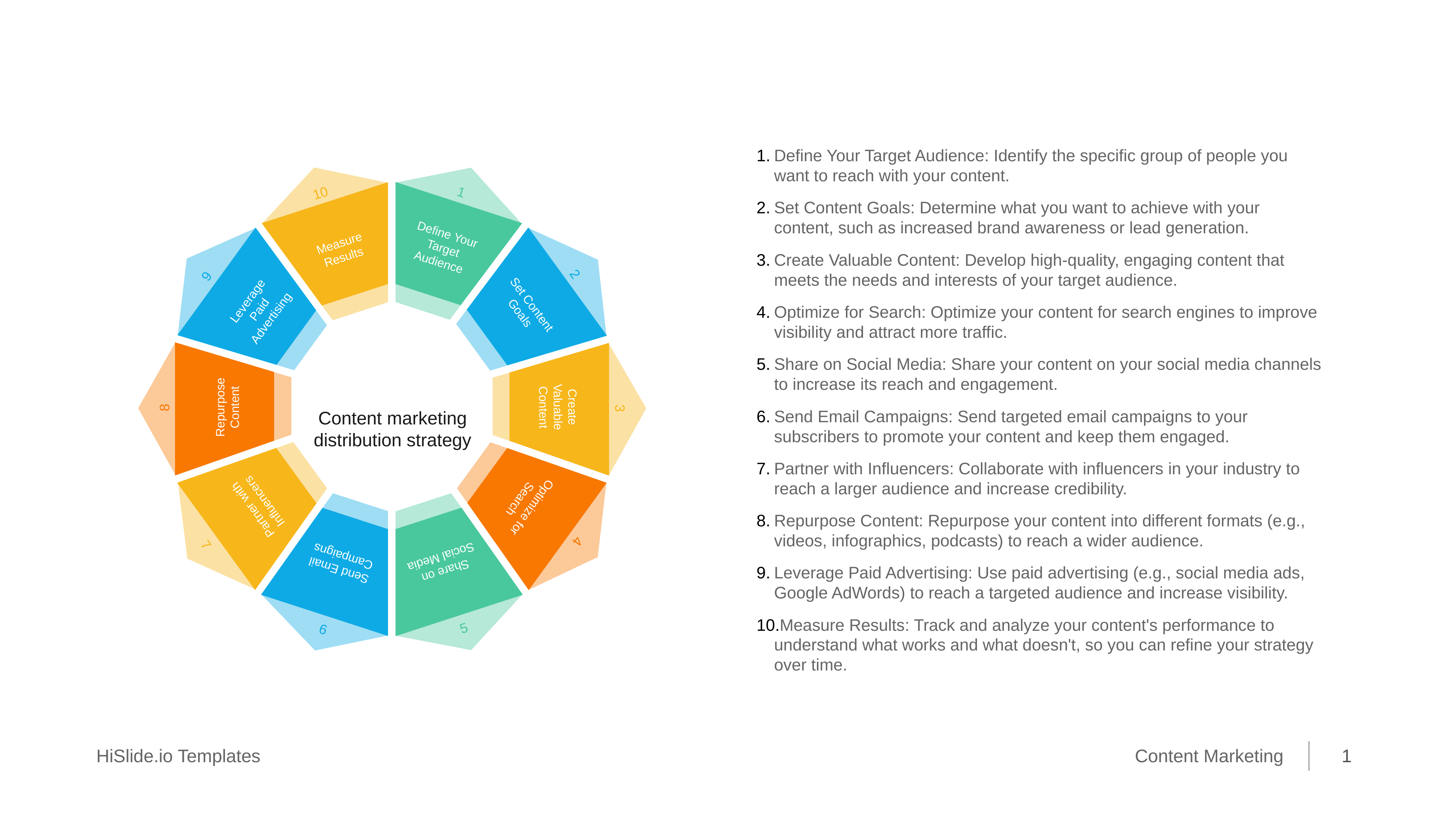

Define Your Target Audience: Identify the specific group of people you want to reach with your content.
Set Content Goals: Determine what you want to achieve with your content, such as increased brand awareness or lead generation.
Create Valuable Content: Develop high-quality, engaging content that meets the needs and interests of your target audience.
Optimize for Search: Optimize your content for search engines to improve visibility and attract more traffic.
Share on Social Media: Share your content on your social media channels to increase its reach and engagement.
Send Email Campaigns: Send targeted email campaigns to your subscribers to promote your content and keep them engaged.
Partner with Influencers: Collaborate with influencers in your industry to reach a larger audience and increase credibility.
Repurpose Content: Repurpose your content into different formats (e.g., videos, infographics, podcasts) to reach a wider audience.
Leverage Paid Advertising: Use paid advertising (e.g., social media ads, Google AdWords) to reach a targeted audience and increase visibility.
Measure Results: Track and analyze your content's performance to understand what works and what doesn't, so you can refine your strategy over time.

1
10

Define Your Target Audience

Measure Results
2
9
Leverage Paid Advertising
Set Content Goals

Content marketing distribution strategy
Create Valuable Content
Repurpose Content
8
3

Optimize for Search
Partner with Influencers

4
7
Send Email Campaigns
Share on Social Media

5
6
1